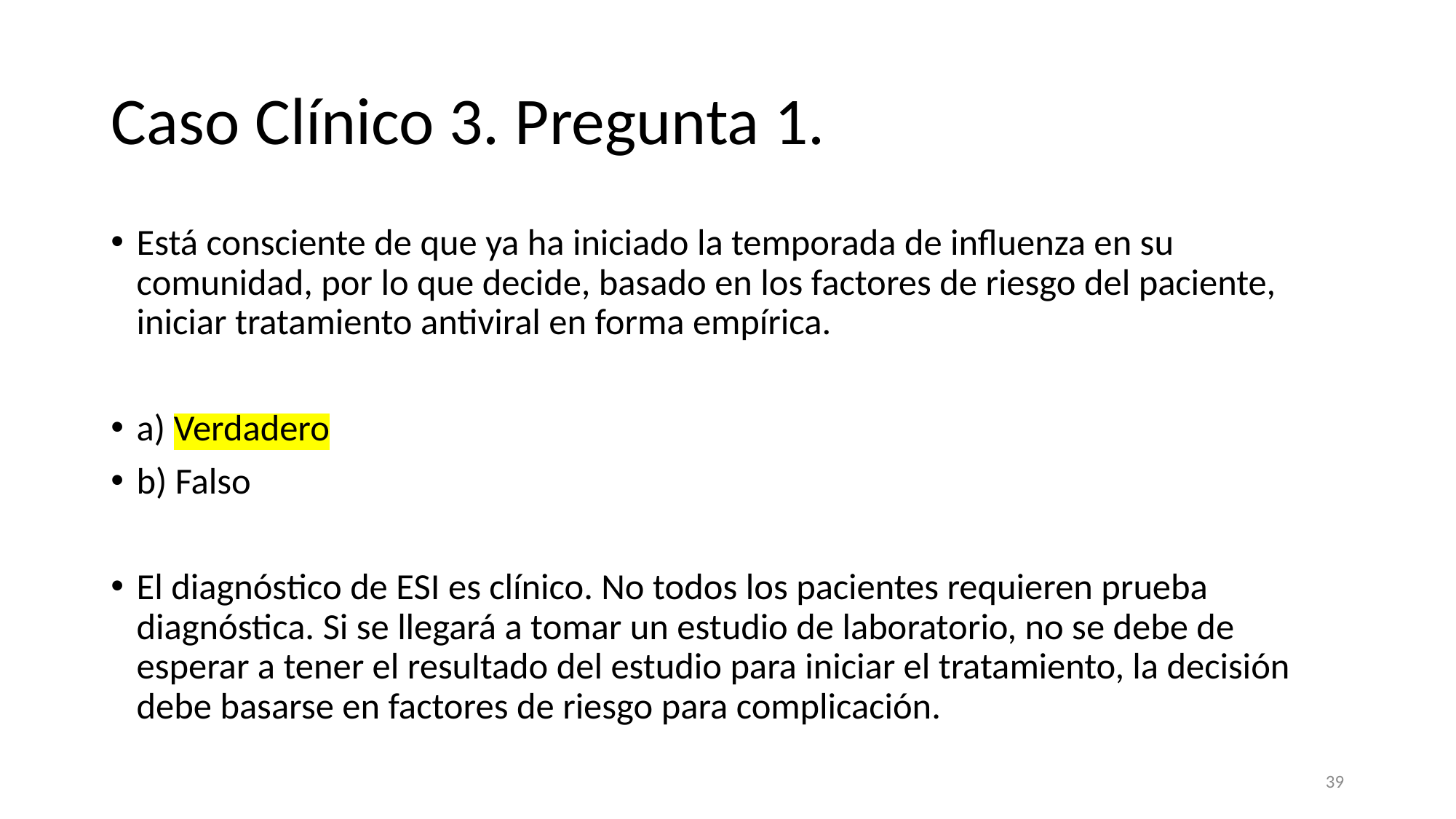

# Caso Clínico 3. Pregunta 1.
Está consciente de que ya ha iniciado la temporada de influenza en su comunidad, por lo que decide, basado en los factores de riesgo del paciente, iniciar tratamiento antiviral en forma empírica.

a) Verdadero
b) Falso

El diagnóstico de ESI es clínico. No todos los pacientes requieren prueba diagnóstica. Si se llegará a tomar un estudio de laboratorio, no se debe de esperar a tener el resultado del estudio para iniciar el tratamiento, la decisión debe basarse en factores de riesgo para complicación.

39